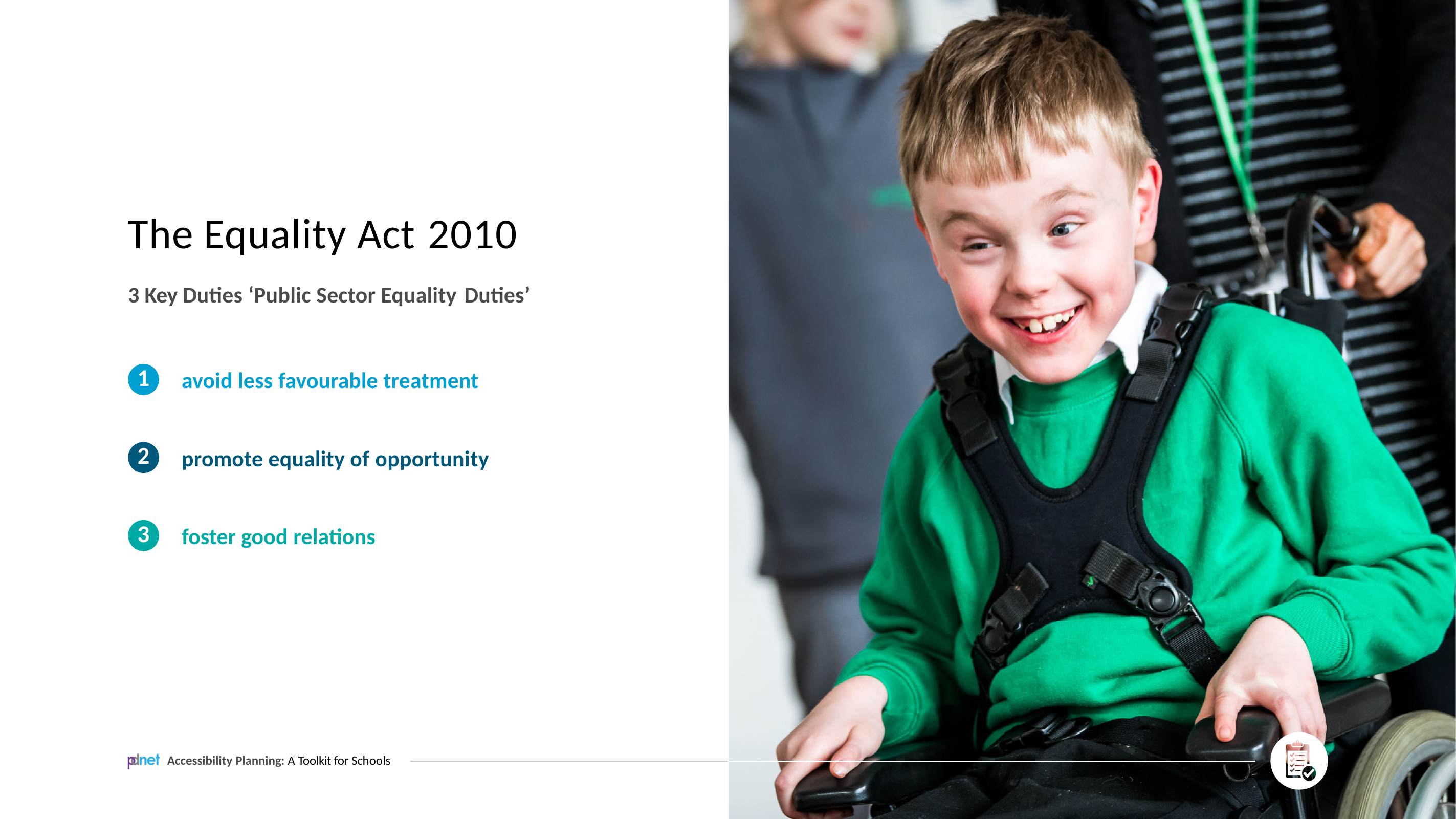

# The Equality Act 2010
3 Key Duties ‘Public Sector Equality Duties’
1

avoid less favourable treatment
2

promote equality of opportunity
3

foster good relations

Accessibility Planning: A Toolkit for Schools